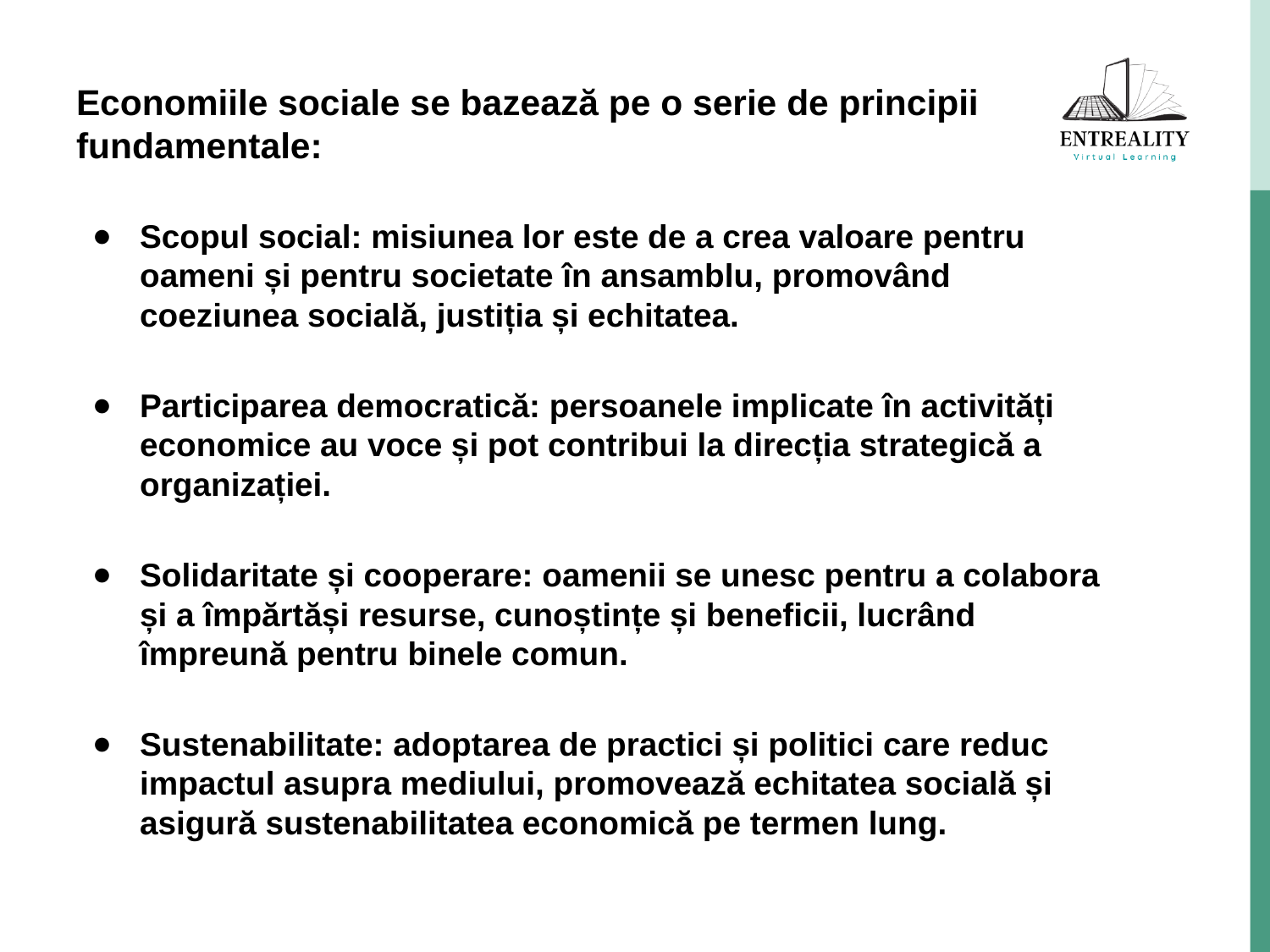

Economiile sociale se bazează pe o serie de principii fundamentale:
Scopul social: misiunea lor este de a crea valoare pentru oameni și pentru societate în ansamblu, promovând coeziunea socială, justiția și echitatea.

Participarea democratică: persoanele implicate în activități economice au voce și pot contribui la direcția strategică a organizației.

Solidaritate și cooperare: oamenii se unesc pentru a colabora și a împărtăși resurse, cunoștințe și beneficii, lucrând împreună pentru binele comun.

Sustenabilitate: adoptarea de practici și politici care reduc impactul asupra mediului, promovează echitatea socială și asigură sustenabilitatea economică pe termen lung.